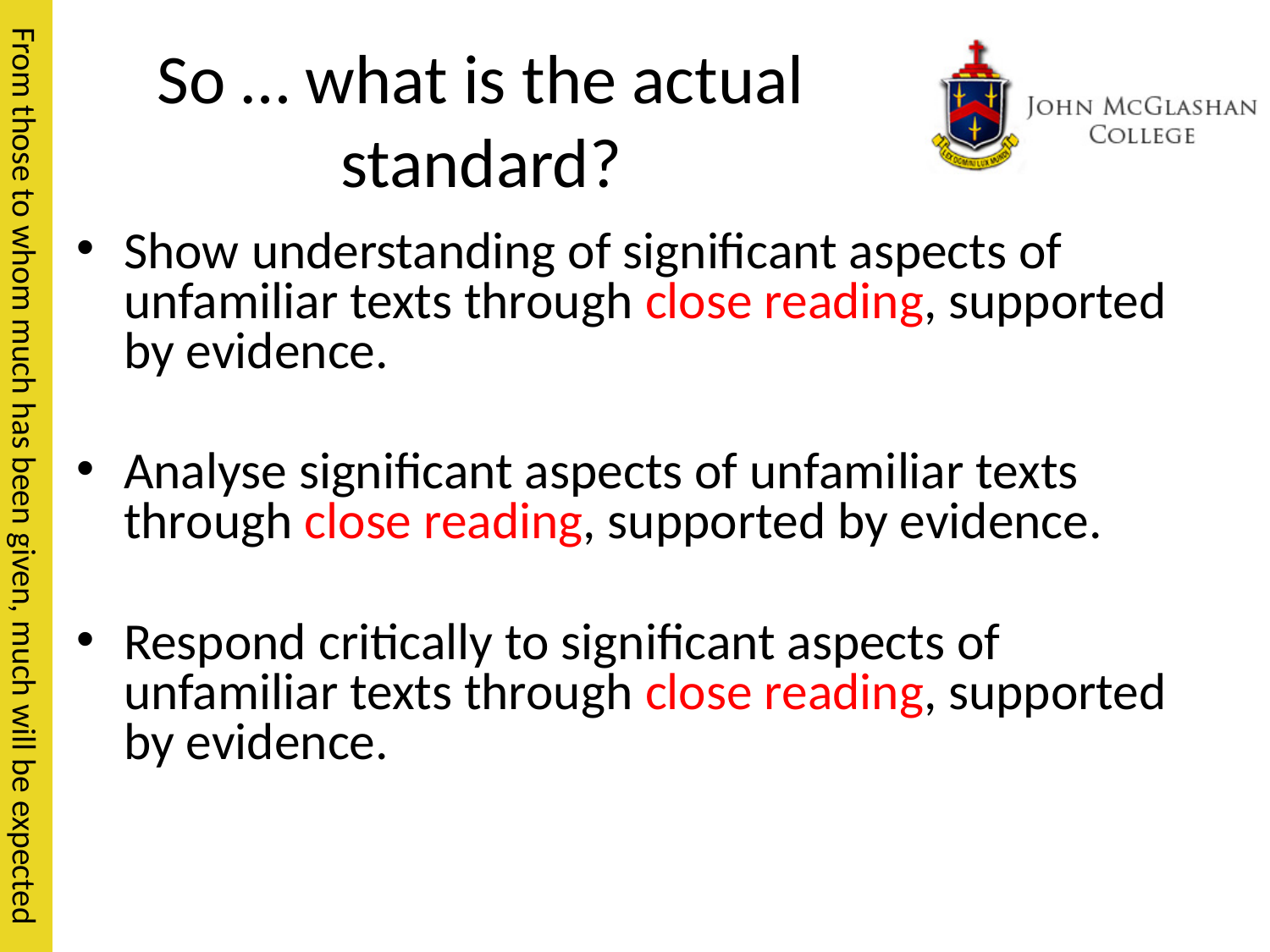

# So … what is the actual standard?
Show understanding of significant aspects of unfamiliar texts through close reading, supported by evidence.

Analyse significant aspects of unfamiliar texts through close reading, supported by evidence.

Respond critically to significant aspects of unfamiliar texts through close reading, supported by evidence.